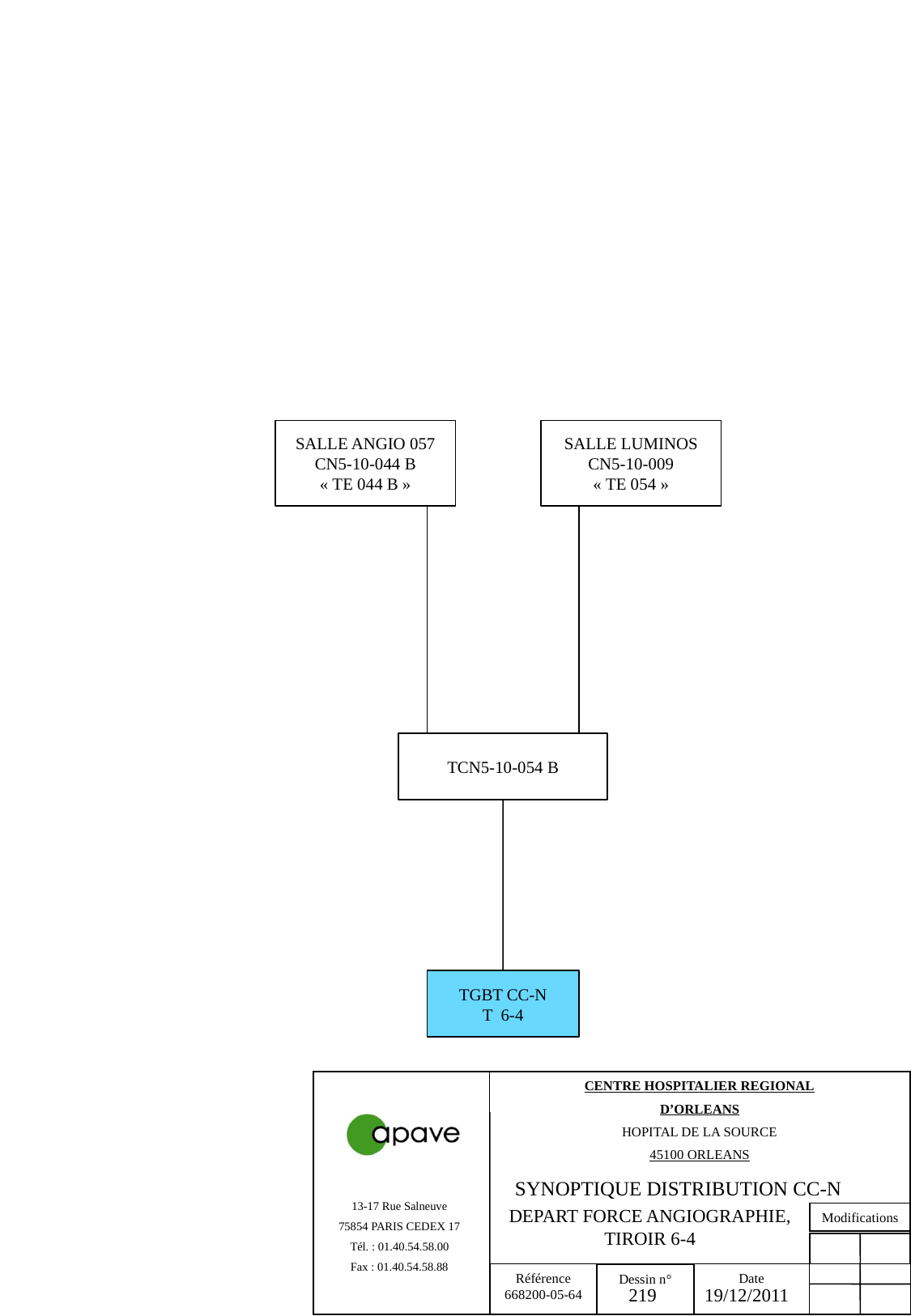

SALLE ANGIO 057
CN5-10-044 B
« TE 044 B »
SALLE LUMINOS
CN5-10-009
« TE 054 »
TCN5-10-054 B
TGBT CC-N
T  6-4
SYNOPTIQUE DISTRIBUTION CC-N
DEPART FORCE ANGIOGRAPHIE, TIROIR 6-4
219
19/12/2011